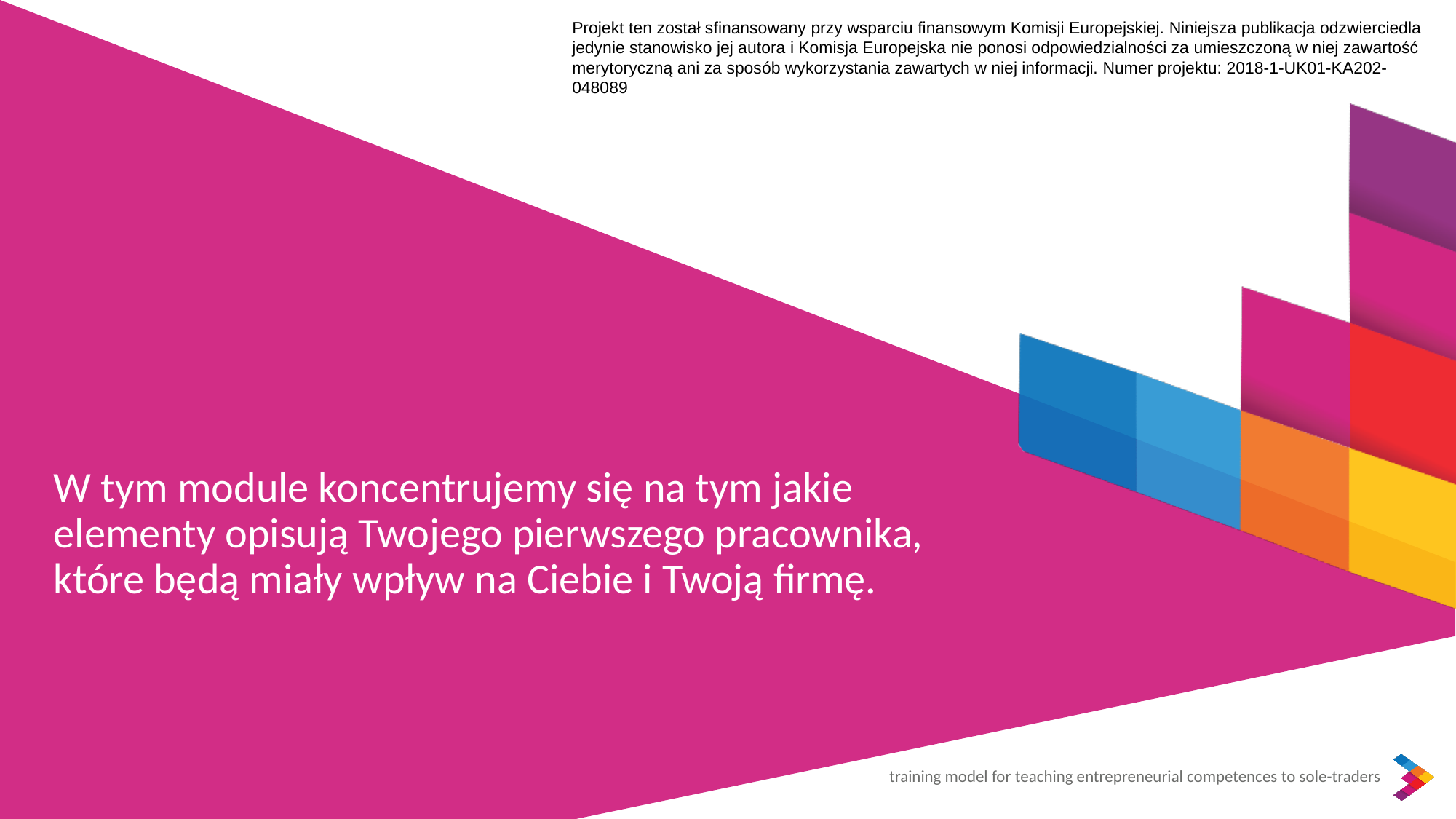

Projekt ten został sfinansowany przy wsparciu finansowym Komisji Europejskiej. Niniejsza publikacja odzwierciedla jedynie stanowisko jej autora i Komisja Europejska nie ponosi odpowiedzialności za umieszczoną w niej zawartość merytoryczną ani za sposób wykorzystania zawartych w niej informacji. Numer projektu: 2018-1-UK01-KA202-048089
W tym module koncentrujemy się na tym jakie elementy opisują Twojego pierwszego pracownika, które będą miały wpływ na Ciebie i Twoją firmę.